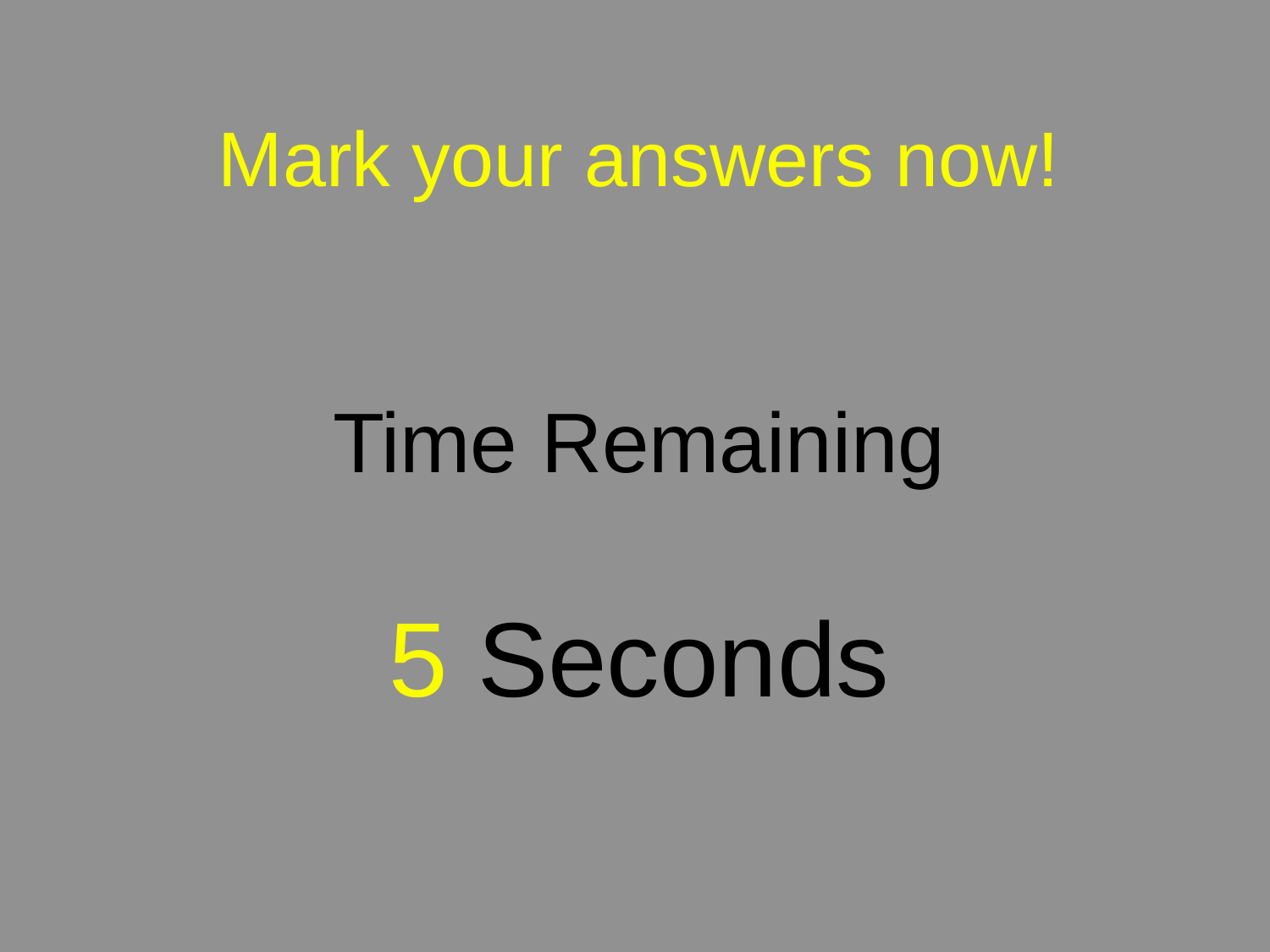

# Mark your answers now! Time Remaining 5 Seconds